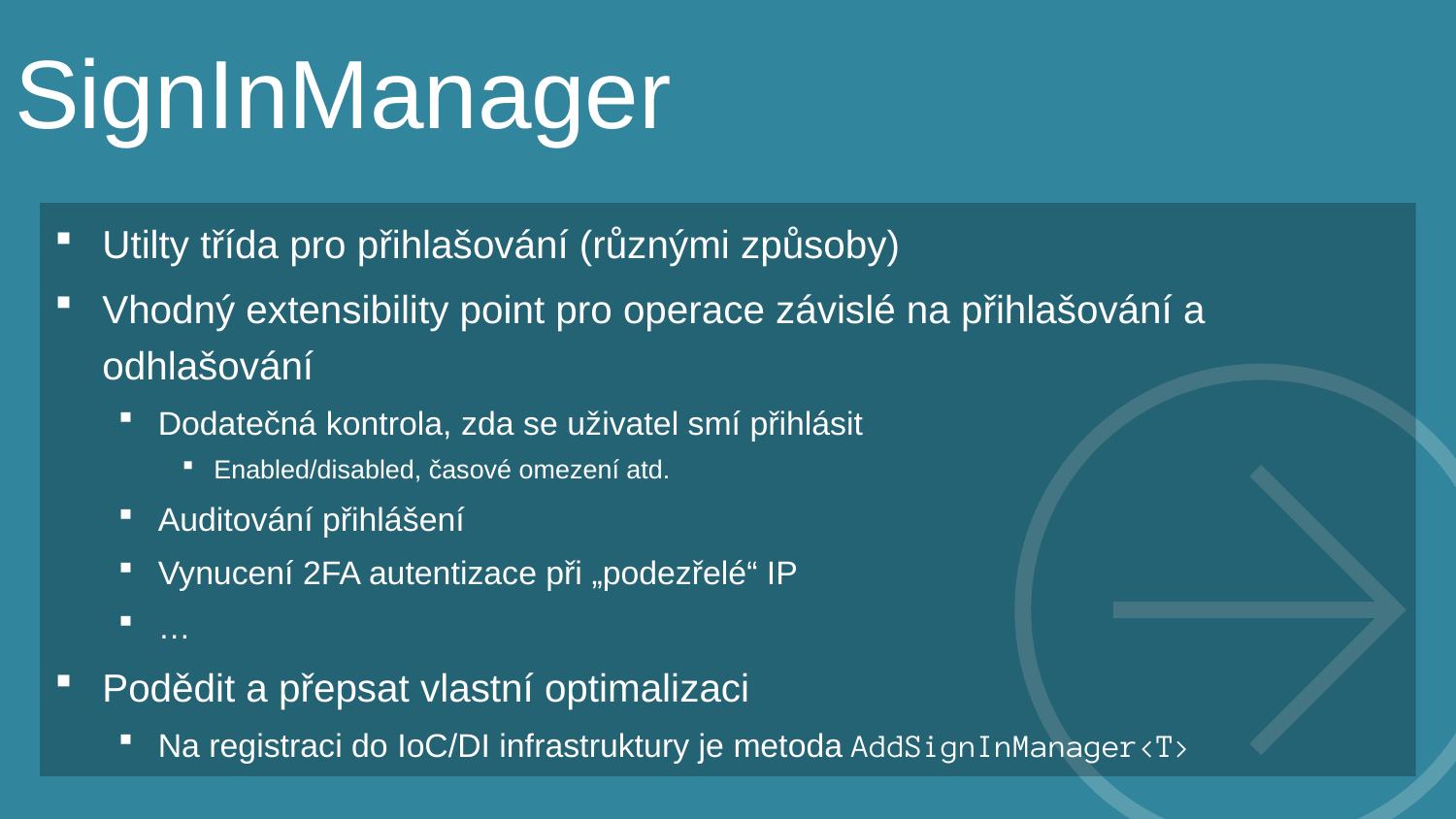

# SignInManager
Utilty třída pro přihlašování (různými způsoby)
Vhodný extensibility point pro operace závislé na přihlašování a odhlašování
Dodatečná kontrola, zda se uživatel smí přihlásit
Enabled/disabled, časové omezení atd.
Auditování přihlášení
Vynucení 2FA autentizace při „podezřelé“ IP
…
Podědit a přepsat vlastní optimalizaci
Na registraci do IoC/DI infrastruktury je metoda AddSignInManager<T>